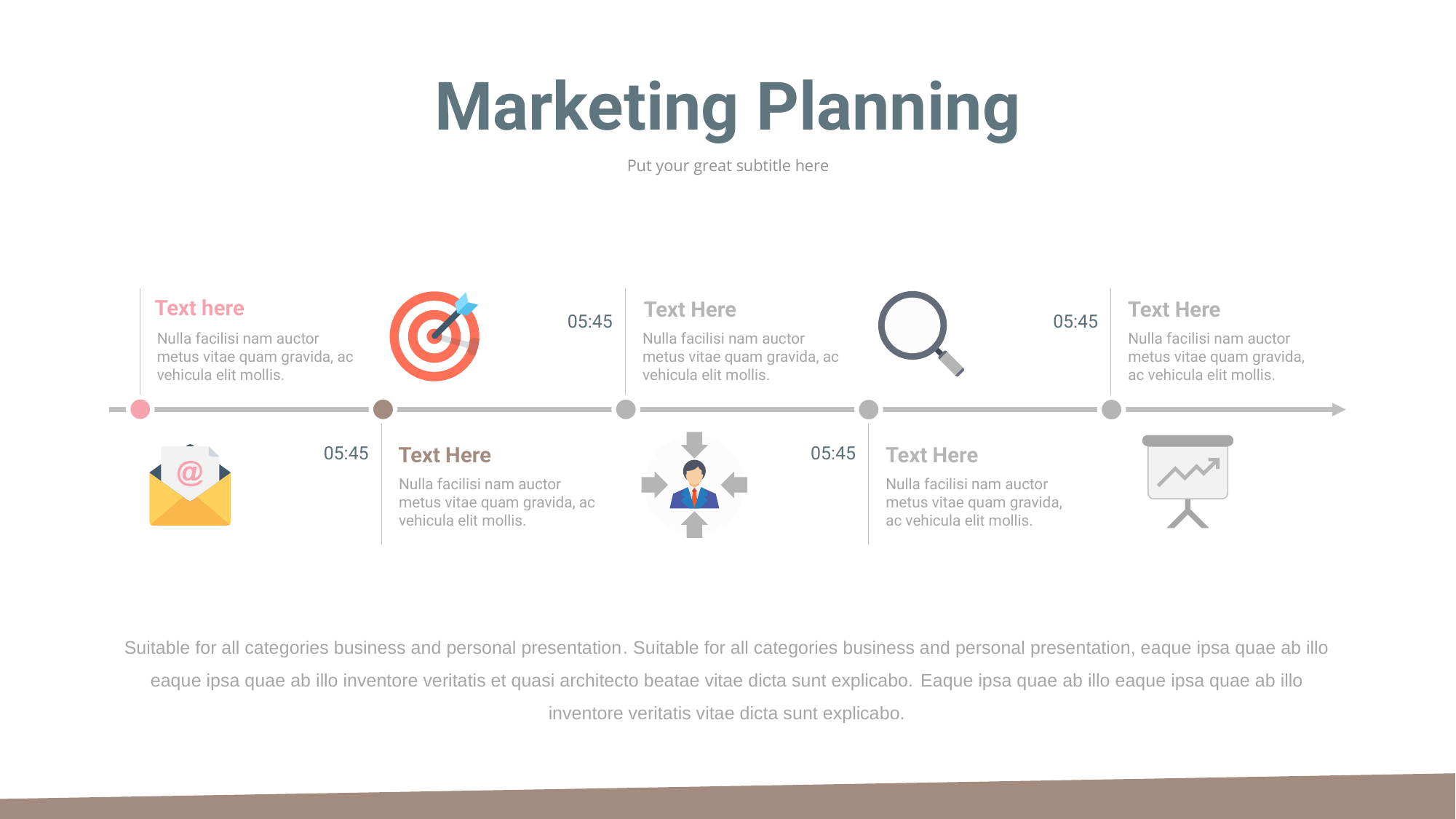

Marketing Planning
Put your great subtitle here
Text here
Text Here
Text Here

05:45
05:45
Nulla facilisi nam auctor metus vitae quam gravida, ac vehicula elit mollis.
Nulla facilisi nam auctor metus vitae quam gravida, ac vehicula elit mollis.
Nulla facilisi nam auctor metus vitae quam gravida, ac vehicula elit mollis.

05:45
05:45
Text Here
Text Here

Nulla facilisi nam auctor metus vitae quam gravida, ac vehicula elit mollis.
Nulla facilisi nam auctor metus vitae quam gravida, ac vehicula elit mollis.
Suitable for all categories business and personal presentation. Suitable for all categories business and personal presentation, eaque ipsa quae ab illo eaque ipsa quae ab illo inventore veritatis et quasi architecto beatae vitae dicta sunt explicabo. Eaque ipsa quae ab illo eaque ipsa quae ab illo inventore veritatis vitae dicta sunt explicabo.